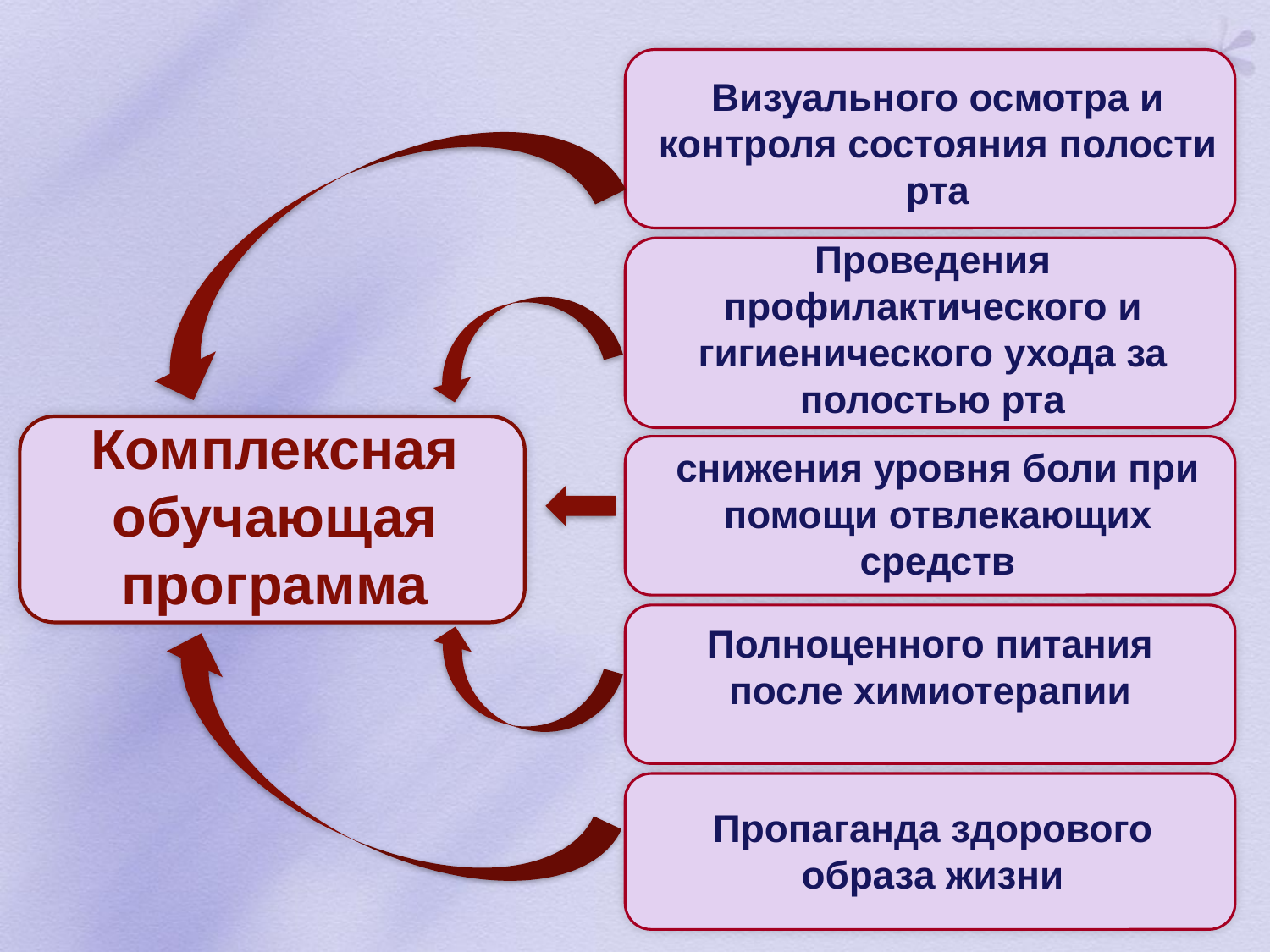

#

Визуального осмотра и контроля состояния полости рта
Проведения профилактического и гигиенического ухода за полостью рта

Комплексная обучающая программа

снижения уровня боли при помощи отвлекающих средств

Полноценного питания после химиотерапии

Пропаганда здорового образа жизни